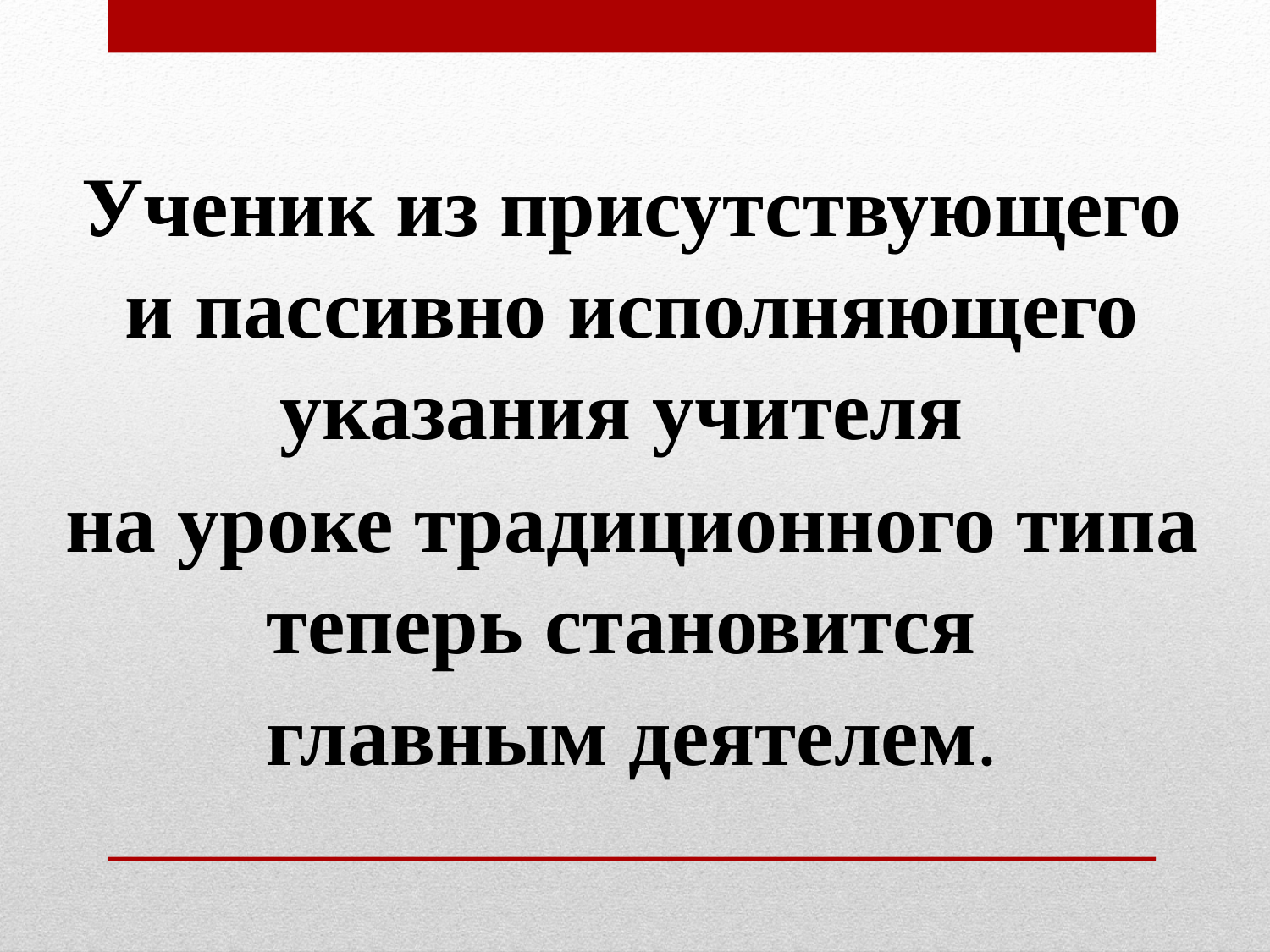

Ученик из присутствующего и пассивно исполняющего указания учителя
на уроке традиционного типа теперь становится
главным деятелем.